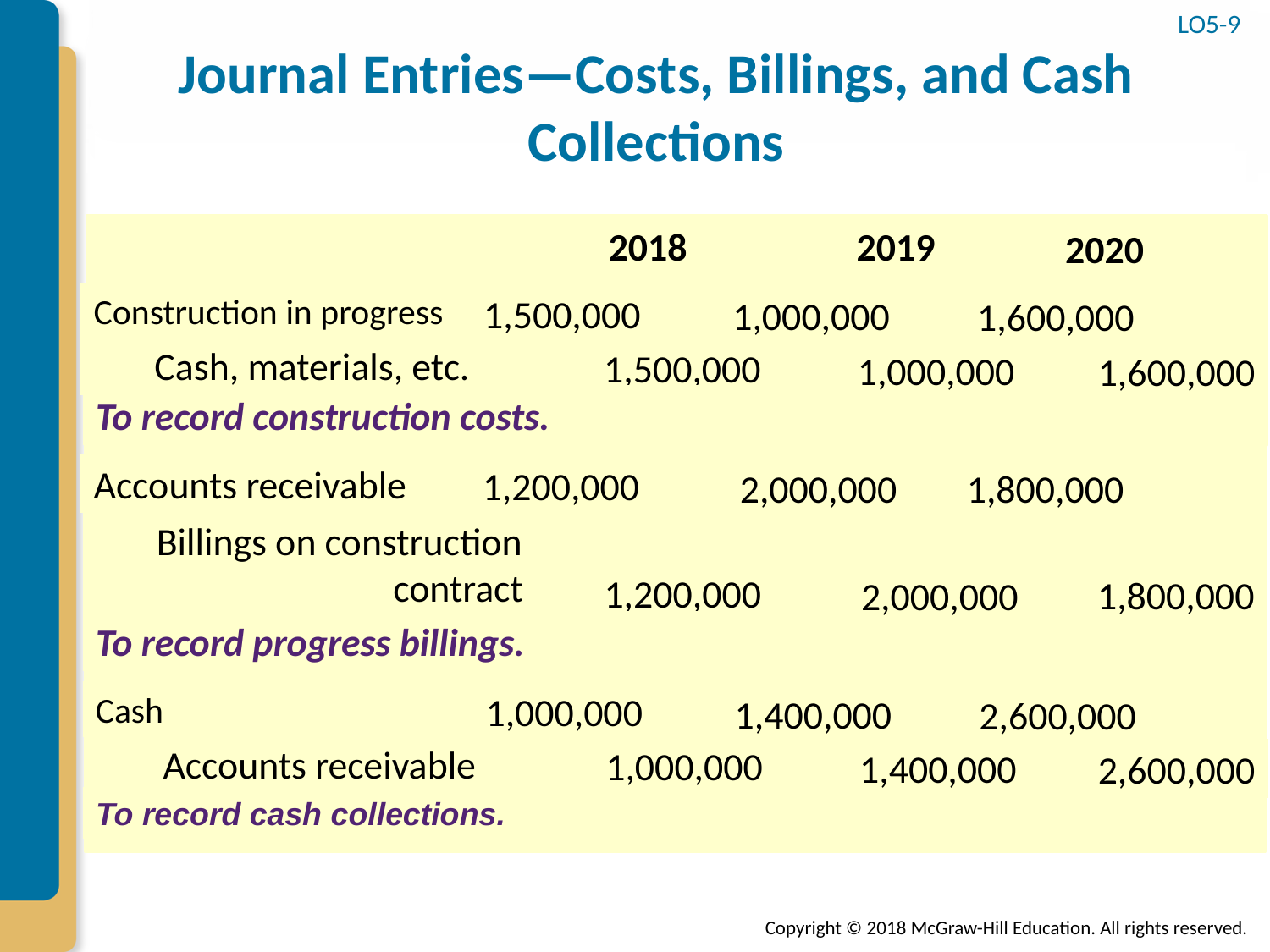

LO5-9
# Journal Entries—Costs, Billings, and Cash Collections

2018
2019
2020
Construction in progress
1,500,000
1,000,000
1,600,000
       Cash, materials, etc.
1,500,000
1,000,000
1,600,000
To record construction costs.

Accounts receivable
1,200,000
1,800,000
2,000,000
       Billings on construction
		     contract
1,200,000
1,800,000
2,000,000
To record progress billings.

Cash
1,000,000
1,400,000
2,600,000
       Accounts receivable
1,000,000
1,400,000
2,600,000
To record cash collections.